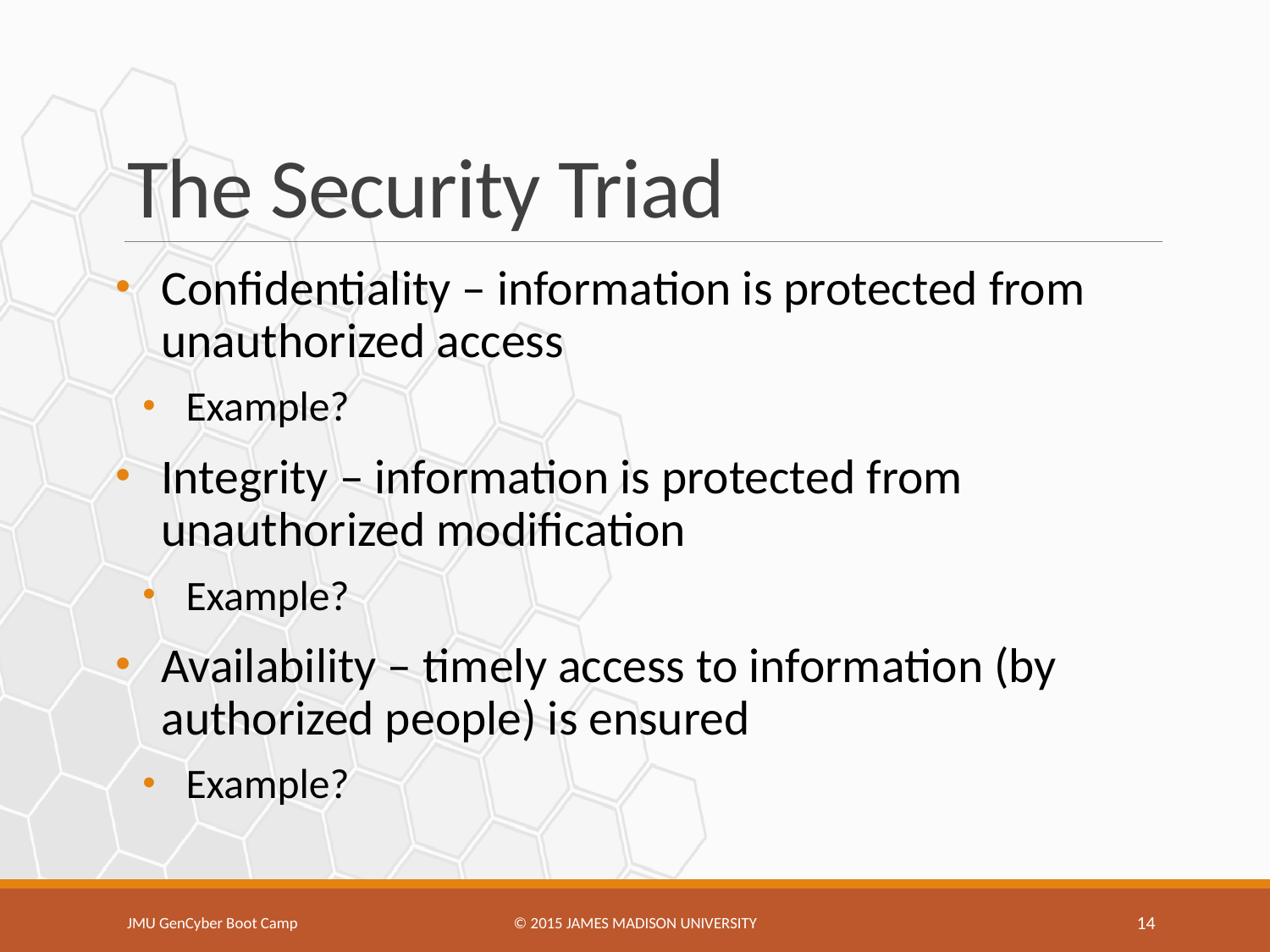

# The Security Triad
Confidentiality – information is protected from unauthorized access
Example?
Integrity – information is protected from unauthorized modification
Example?
Availability – timely access to information (by authorized people) is ensured
Example?
JMU GenCyber Boot Camp
© 2015 James Madison university
14